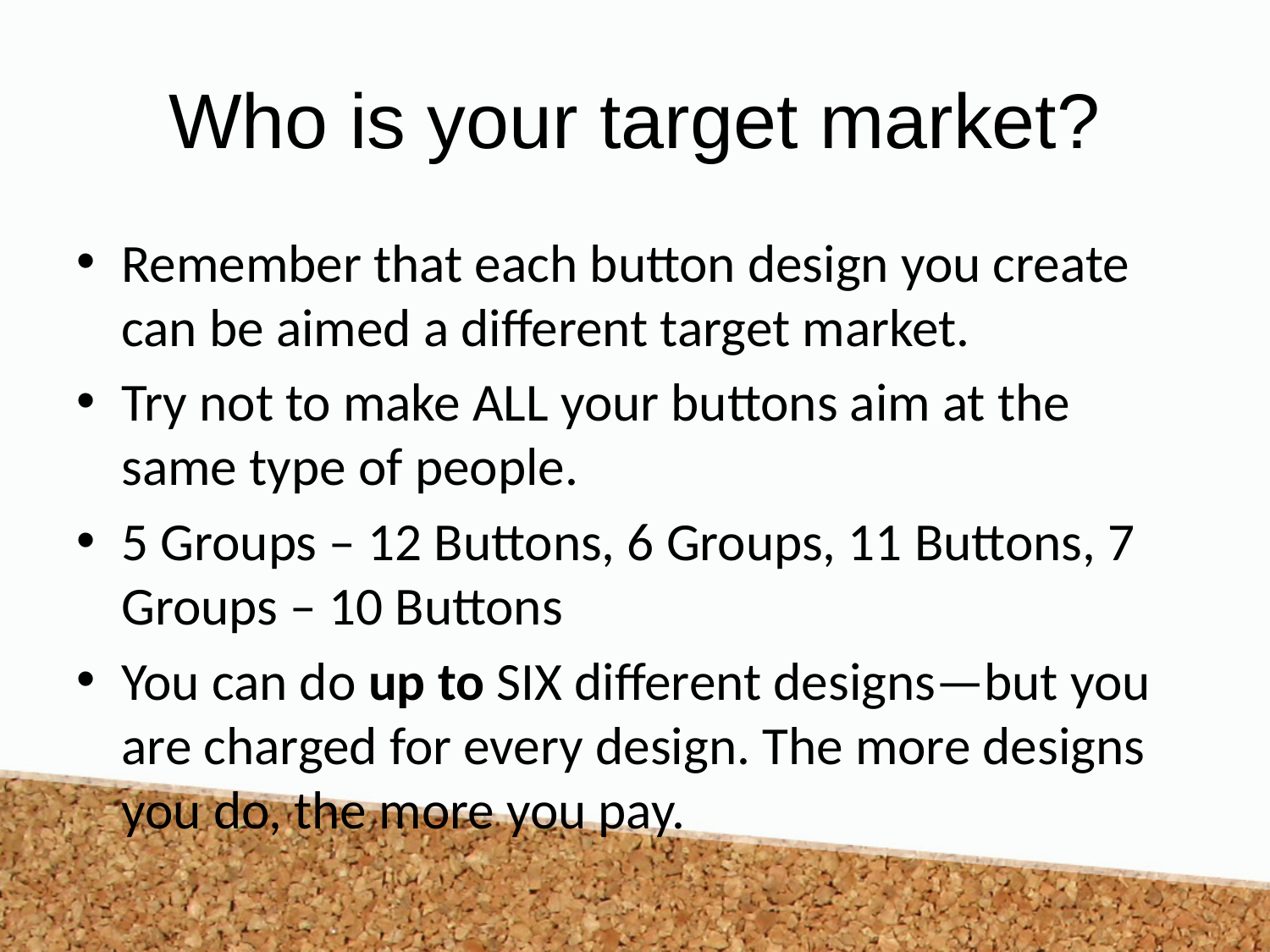

# Who is your target market?
Remember that each button design you create can be aimed a different target market.
Try not to make ALL your buttons aim at the same type of people.
5 Groups – 12 Buttons, 6 Groups, 11 Buttons, 7 Groups – 10 Buttons
You can do up to SIX different designs—but you are charged for every design. The more designs you do, the more you pay.